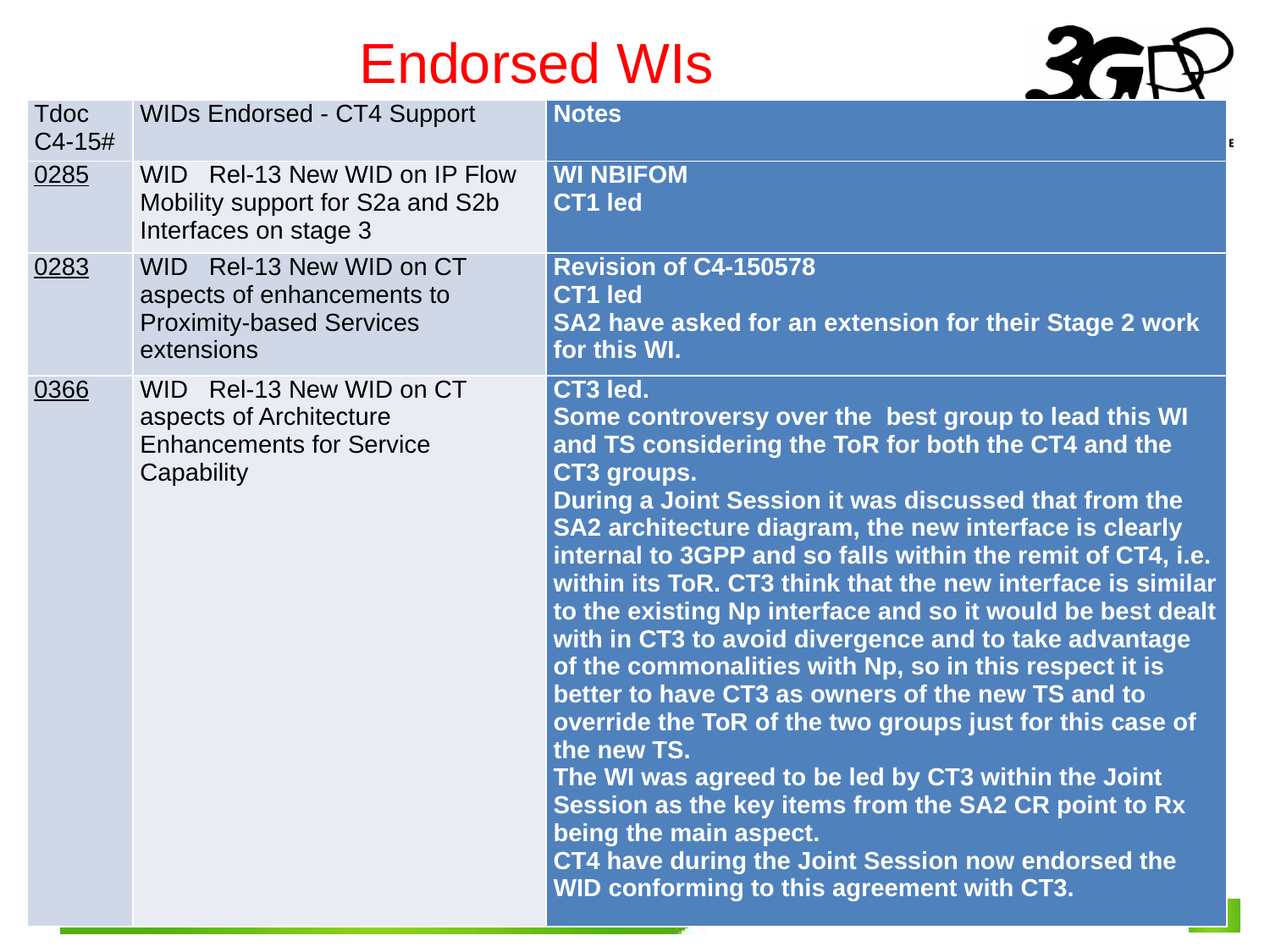

# Endorsed WIs
| Tdoc C4-15# | WIDs Endorsed - CT4 Support | Notes |
| --- | --- | --- |
| 0285 | WID Rel-13 New WID on IP Flow Mobility support for S2a and S2b Interfaces on stage 3 | WI NBIFOM CT1 led |
| 0283 | WID Rel-13 New WID on CT aspects of enhancements to Proximity-based Services extensions | Revision of C4-150578 CT1 led SA2 have asked for an extension for their Stage 2 work for this WI. |
| 0366 | WID Rel-13 New WID on CT aspects of Architecture Enhancements for Service Capability | CT3 led. Some controversy over the best group to lead this WI and TS considering the ToR for both the CT4 and the CT3 groups. During a Joint Session it was discussed that from the SA2 architecture diagram, the new interface is clearly internal to 3GPP and so falls within the remit of CT4, i.e. within its ToR. CT3 think that the new interface is similar to the existing Np interface and so it would be best dealt with in CT3 to avoid divergence and to take advantage of the commonalities with Np, so in this respect it is better to have CT3 as owners of the new TS and to override the ToR of the two groups just for this case of the new TS. The WI was agreed to be led by CT3 within the Joint Session as the key items from the SA2 CR point to Rx being the main aspect. CT4 have during the Joint Session now endorsed the WID conforming to this agreement with CT3. |